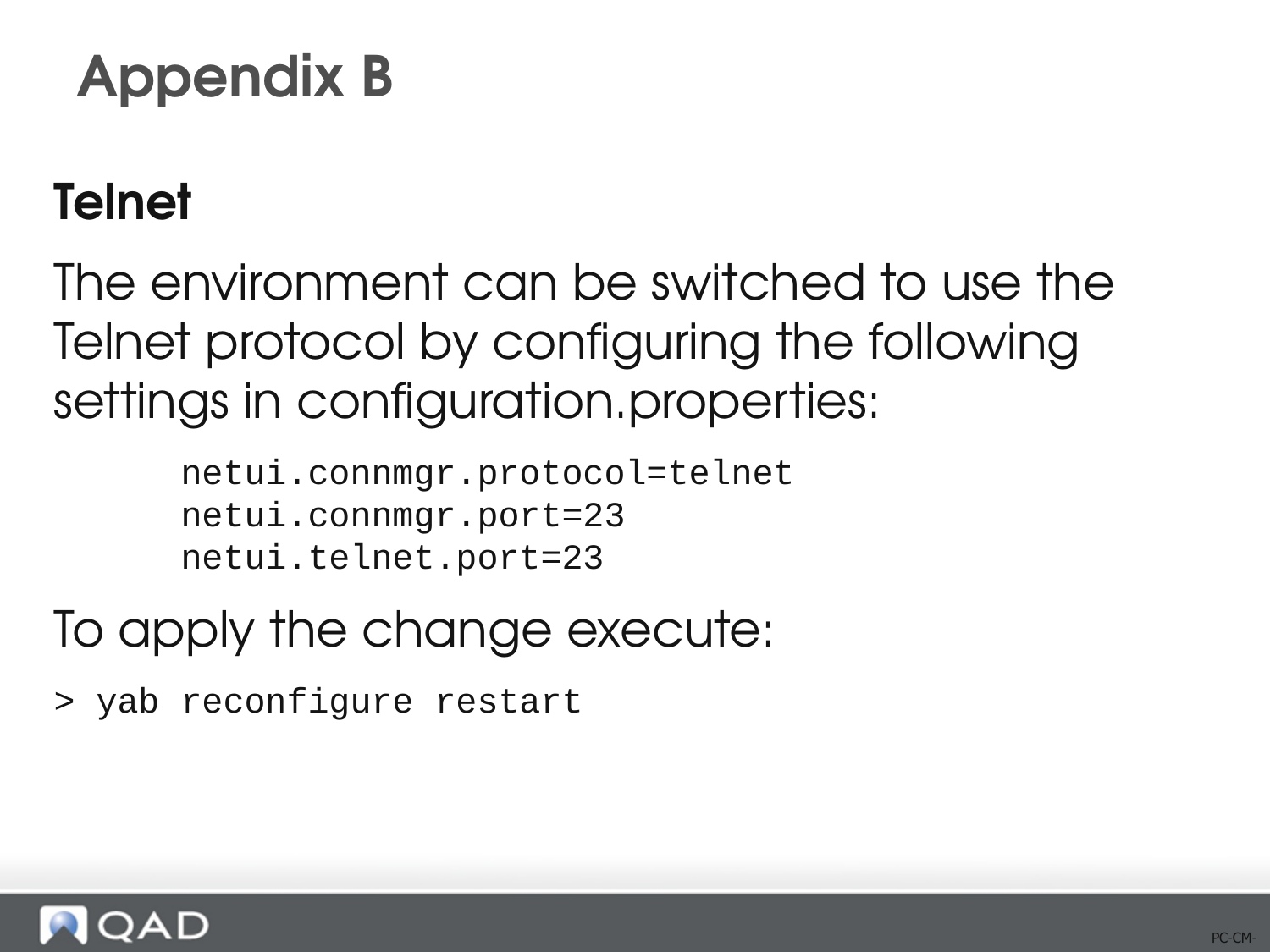

# Appendix B
Telnet

The environment can be switched to use the Telnet protocol by configuring the following settings in configuration.properties:

	netui.connmgr.protocol=telnet
	netui.connmgr.port=23
	netui.telnet.port=23

To apply the change execute:

> yab reconfigure restart
PC-CM-